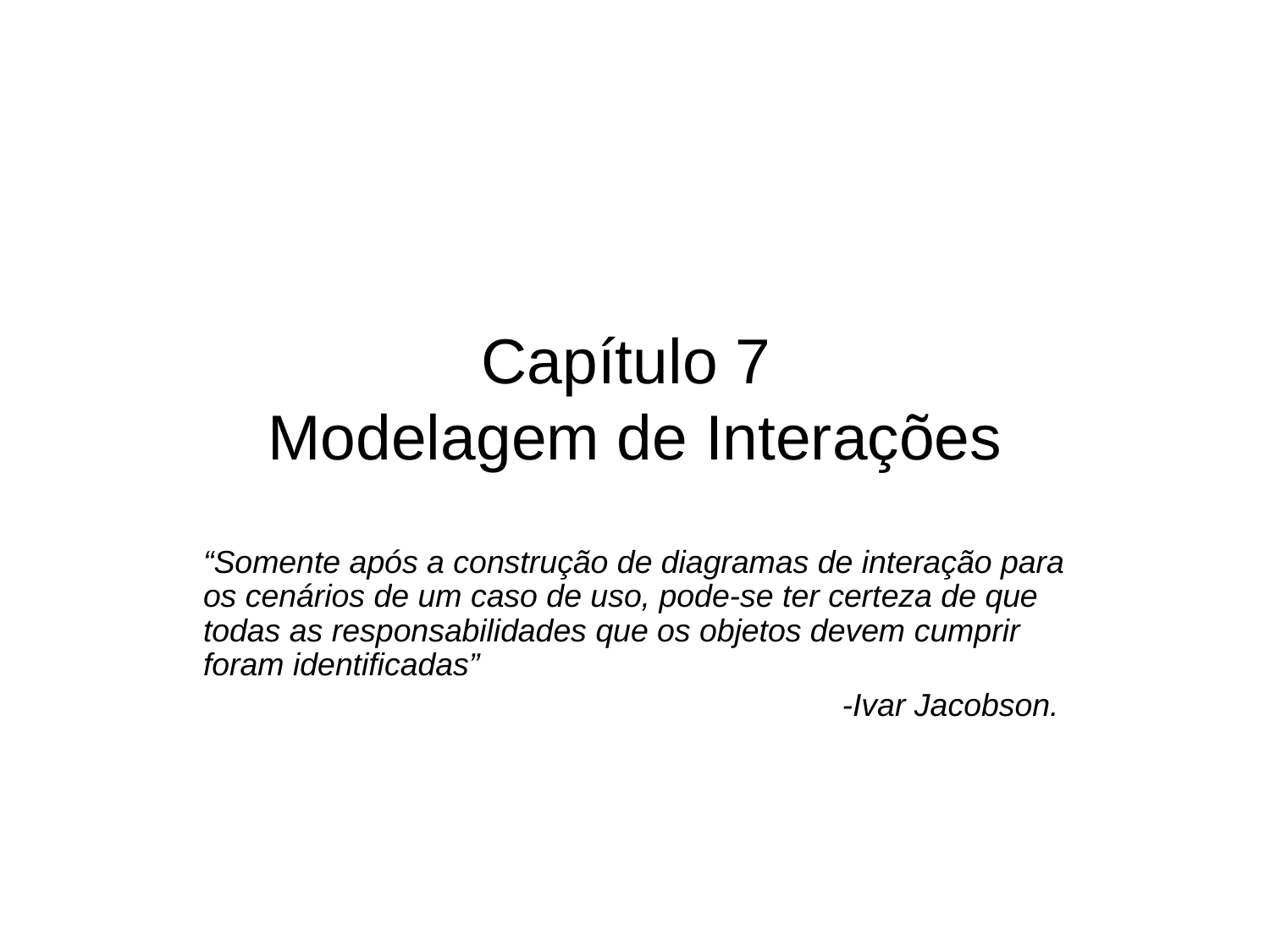

# Capítulo 7 Modelagem de Interações
“Somente após a construção de diagramas de interação para os cenários de um caso de uso, pode-se ter certeza de que todas as responsabilidades que os objetos devem cumprir foram identificadas”
-Ivar Jacobson.